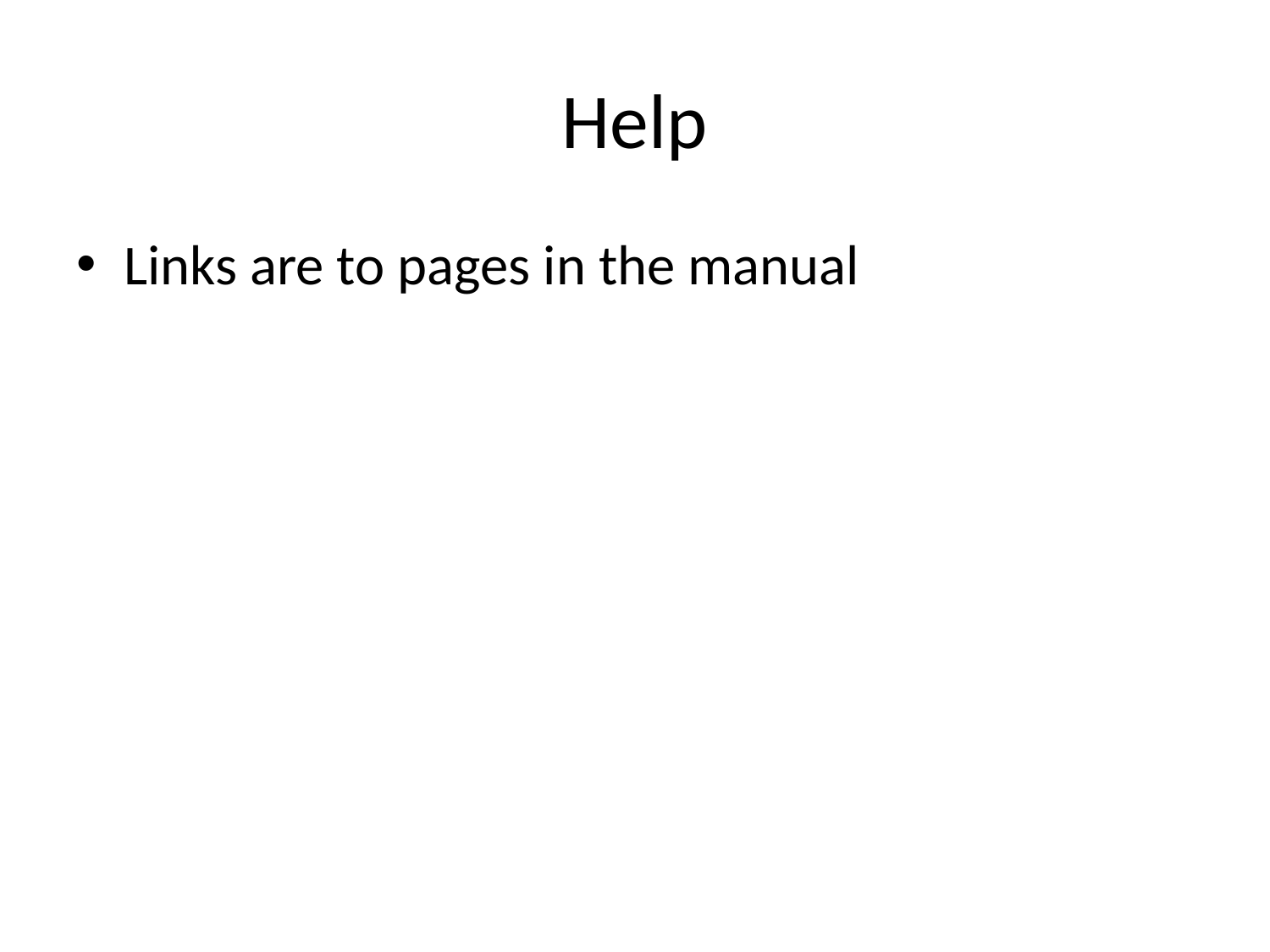

# Help
Links are to pages in the manual